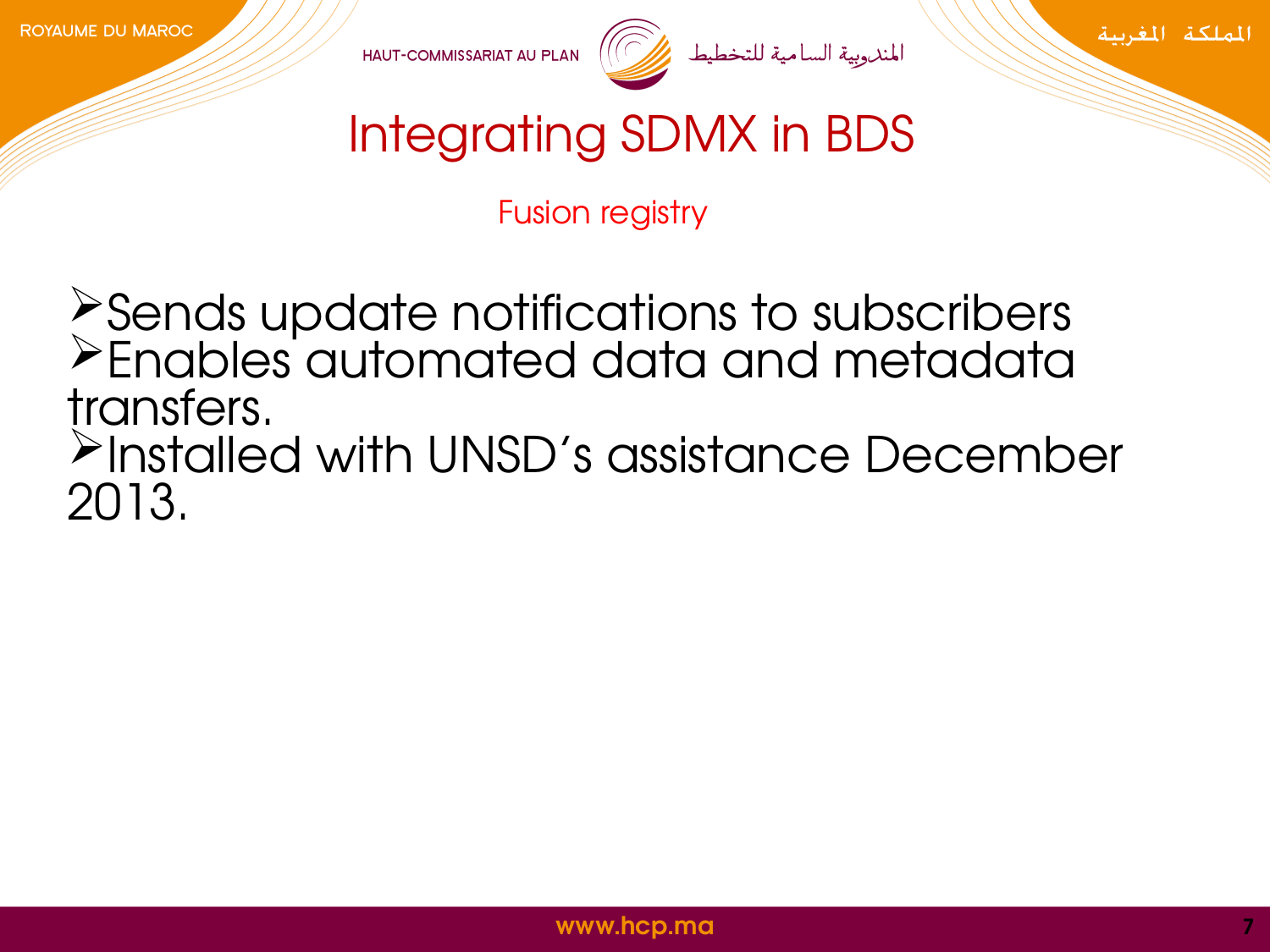

Integrating SDMX in BDS
Fusion registry
Sends update notifications to subscribers
Enables automated data and metadata transfers.
Installed with UNSD’s assistance December 2013.
7